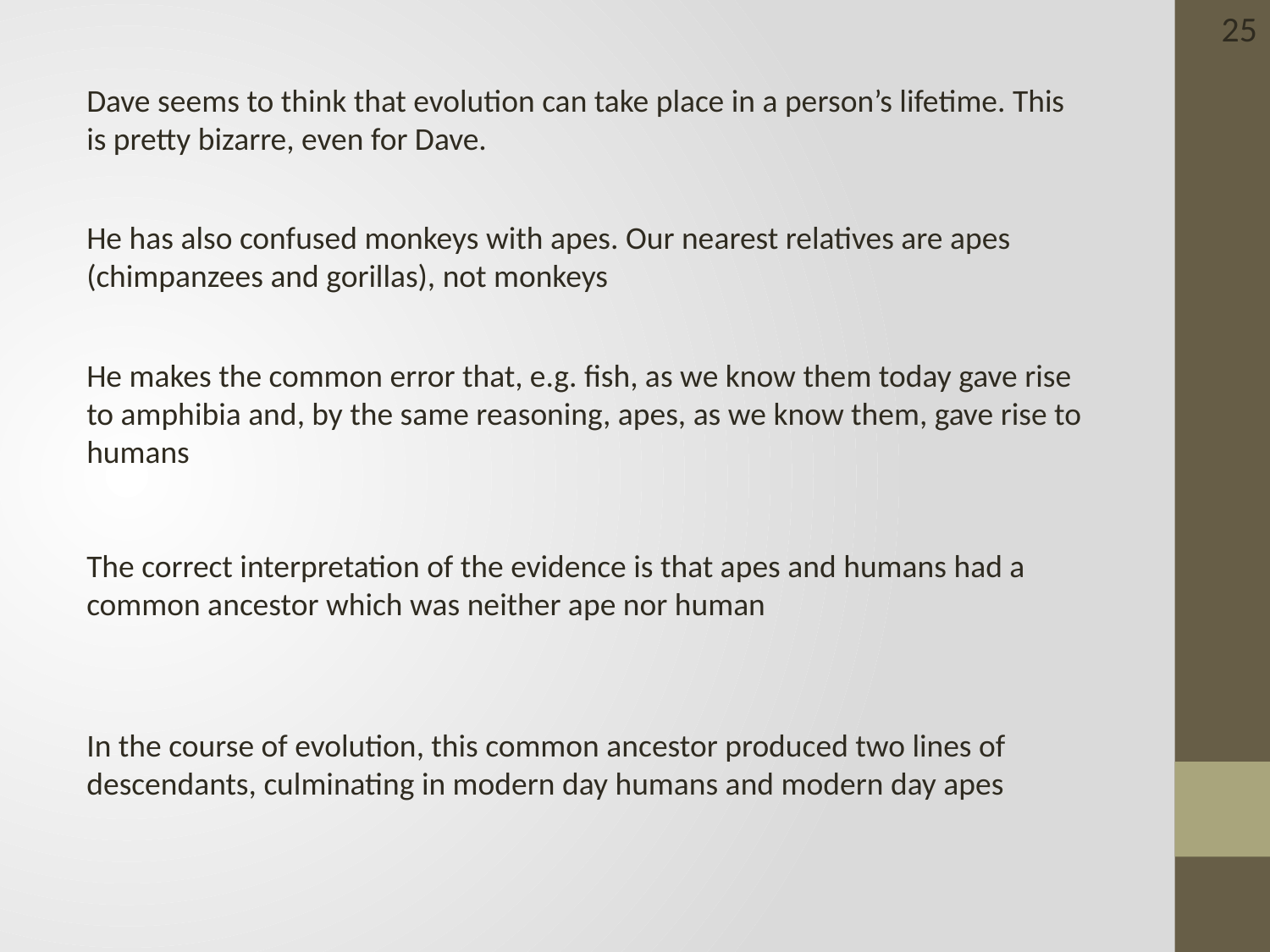

25
Dave seems to think that evolution can take place in a person’s lifetime. This is pretty bizarre, even for Dave.
He has also confused monkeys with apes. Our nearest relatives are apes (chimpanzees and gorillas), not monkeys
He makes the common error that, e.g. fish, as we know them today gave rise to amphibia and, by the same reasoning, apes, as we know them, gave rise to humans
The correct interpretation of the evidence is that apes and humans had a common ancestor which was neither ape nor human
In the course of evolution, this common ancestor produced two lines of descendants, culminating in modern day humans and modern day apes
Discussion